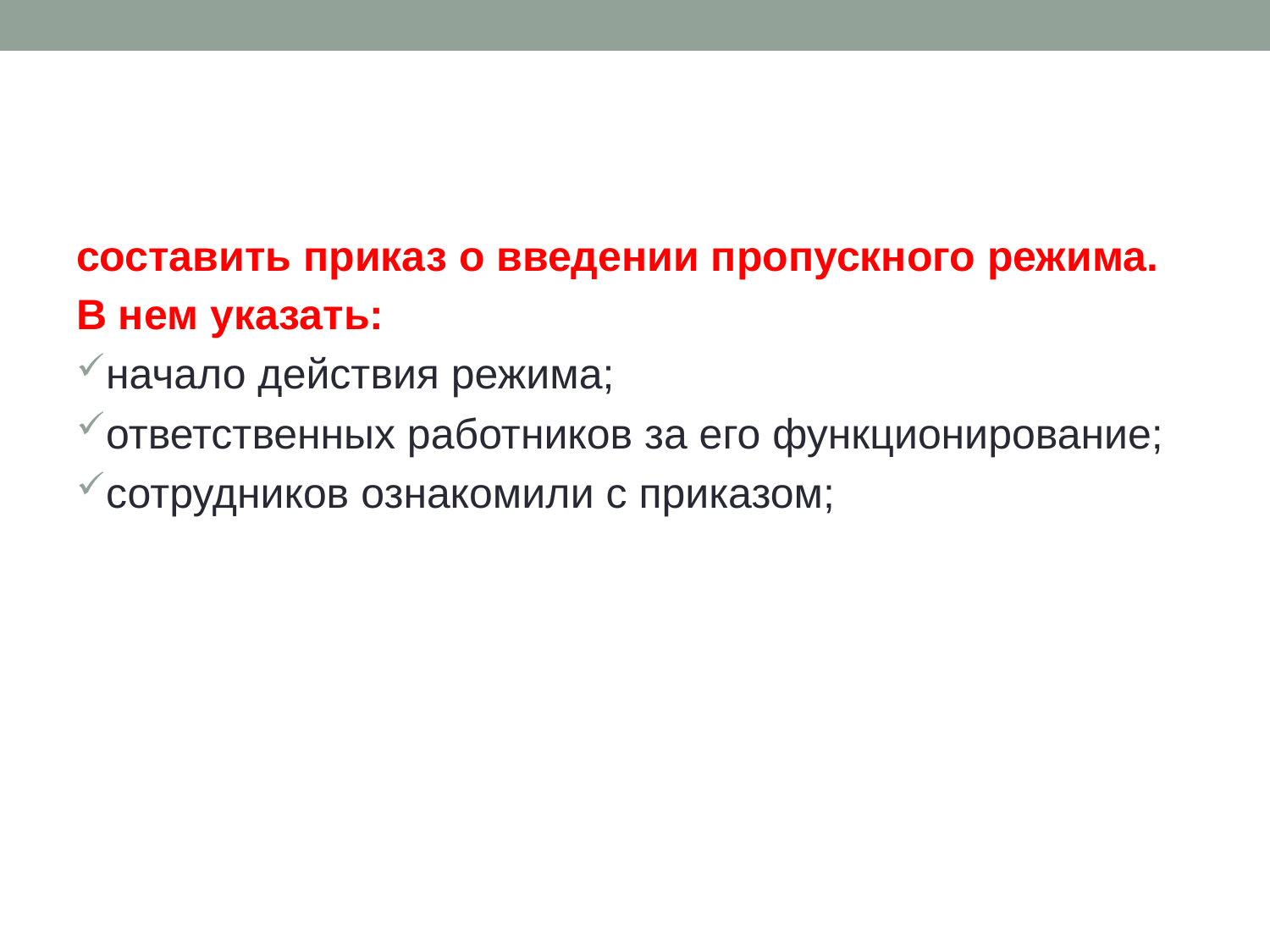

#
составить приказ о введении пропускного режима.
В нем указать:
начало действия режима;
ответственных работников за его функционирование;
сотрудников ознакомили с приказом;